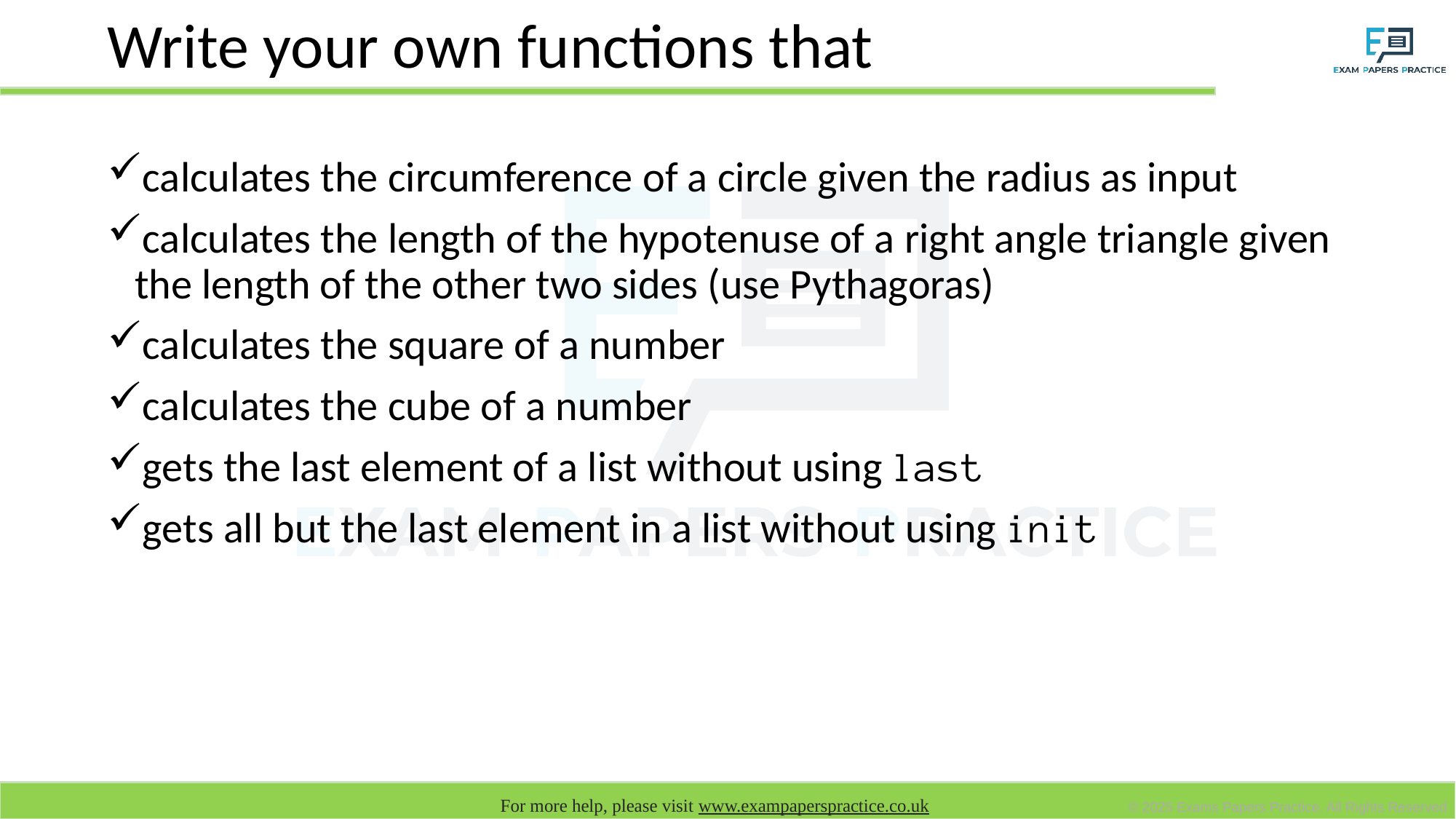

# Write your own functions that
calculates the circumference of a circle given the radius as input
calculates the length of the hypotenuse of a right angle triangle given the length of the other two sides (use Pythagoras)
calculates the square of a number
calculates the cube of a number
gets the last element of a list without using last
gets all but the last element in a list without using init